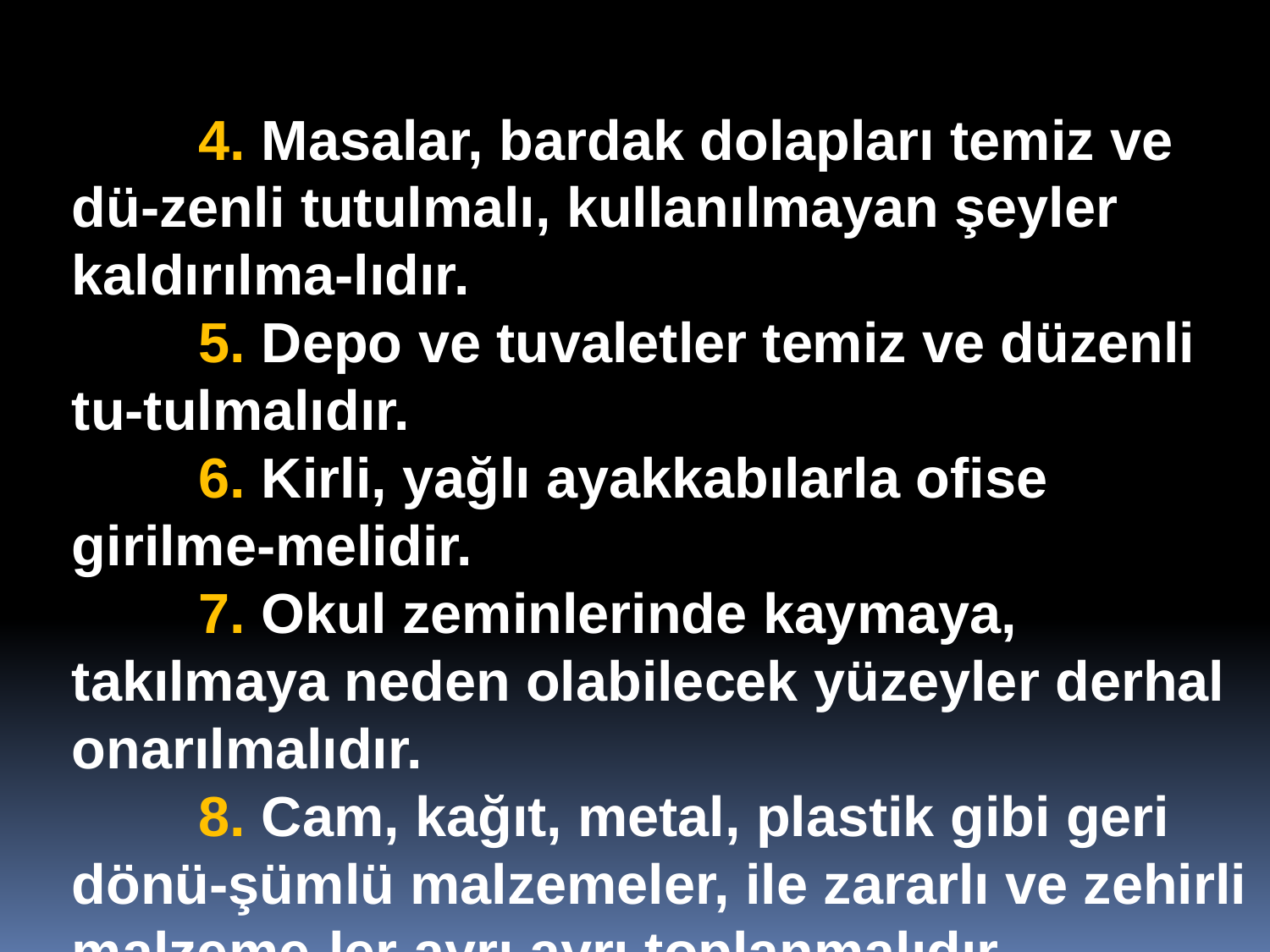

4. Masalar, bardak dolapları temiz ve dü-zenli tutulmalı, kullanılmayan şeyler kaldırılma-lıdır.
	5. Depo ve tuvaletler temiz ve düzenli tu-tulmalıdır.
	6. Kirli, yağlı ayakkabılarla ofise girilme-melidir.
	7. Okul zeminlerinde kaymaya, takılmaya neden olabilecek yüzeyler derhal onarılmalıdır.
	8. Cam, kağıt, metal, plastik gibi geri dönü-şümlü malzemeler, ile zararlı ve zehirli malzeme-ler ayrı ayrı toplanmalıdır